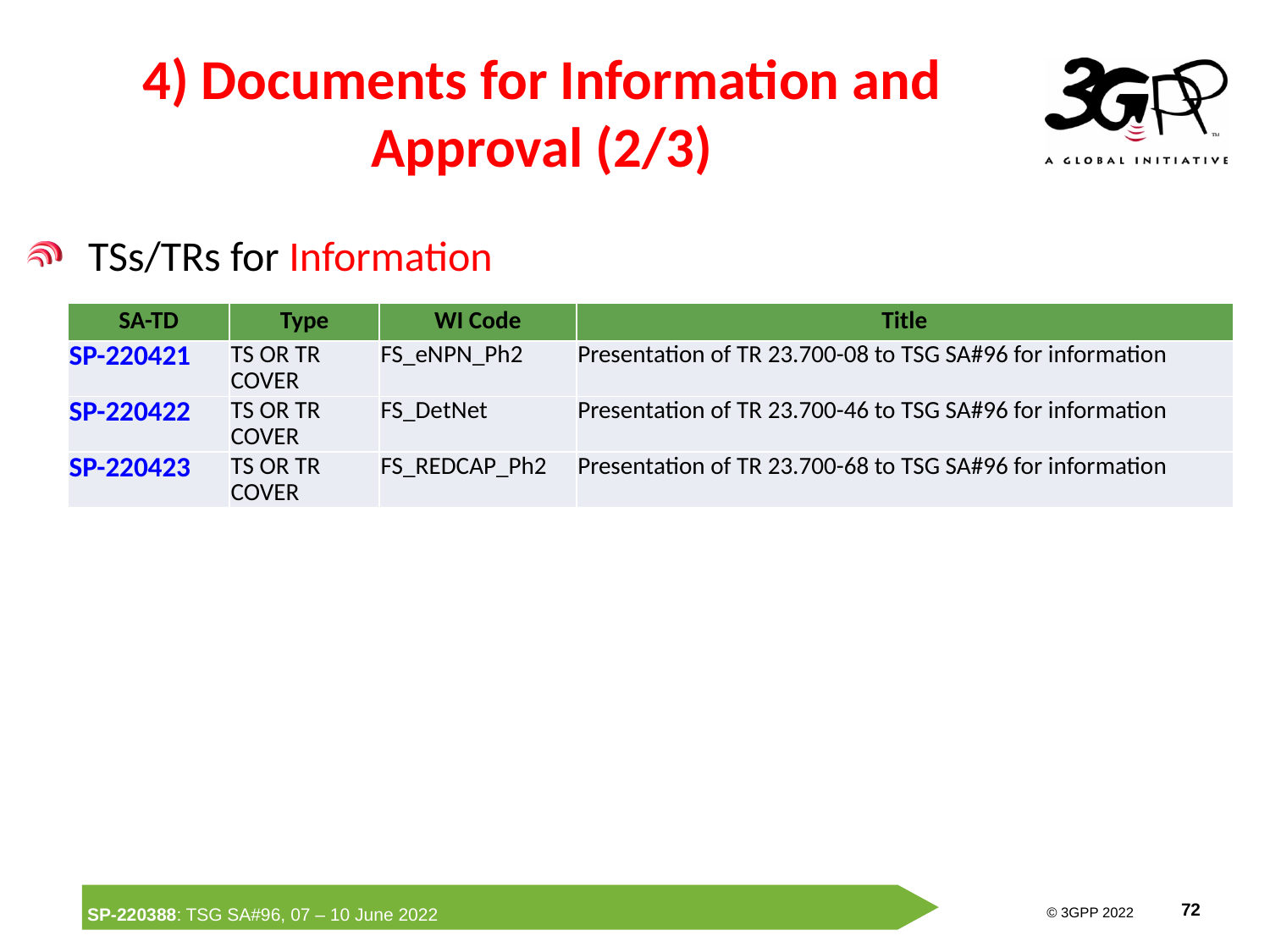

# 4) Documents for Information and Approval (2/3)
TSs/TRs for Information

| SA-TD | Type | WI Code | Title |
| --- | --- | --- | --- |
| SP-220421 | TS OR TR COVER | FS\_eNPN\_Ph2 | Presentation of TR 23.700-08 to TSG SA#96 for information |
| SP-220422 | TS OR TR COVER | FS\_DetNet | Presentation of TR 23.700-46 to TSG SA#96 for information |
| SP-220423 | TS OR TR COVER | FS\_REDCAP\_Ph2 | Presentation of TR 23.700-68 to TSG SA#96 for information |